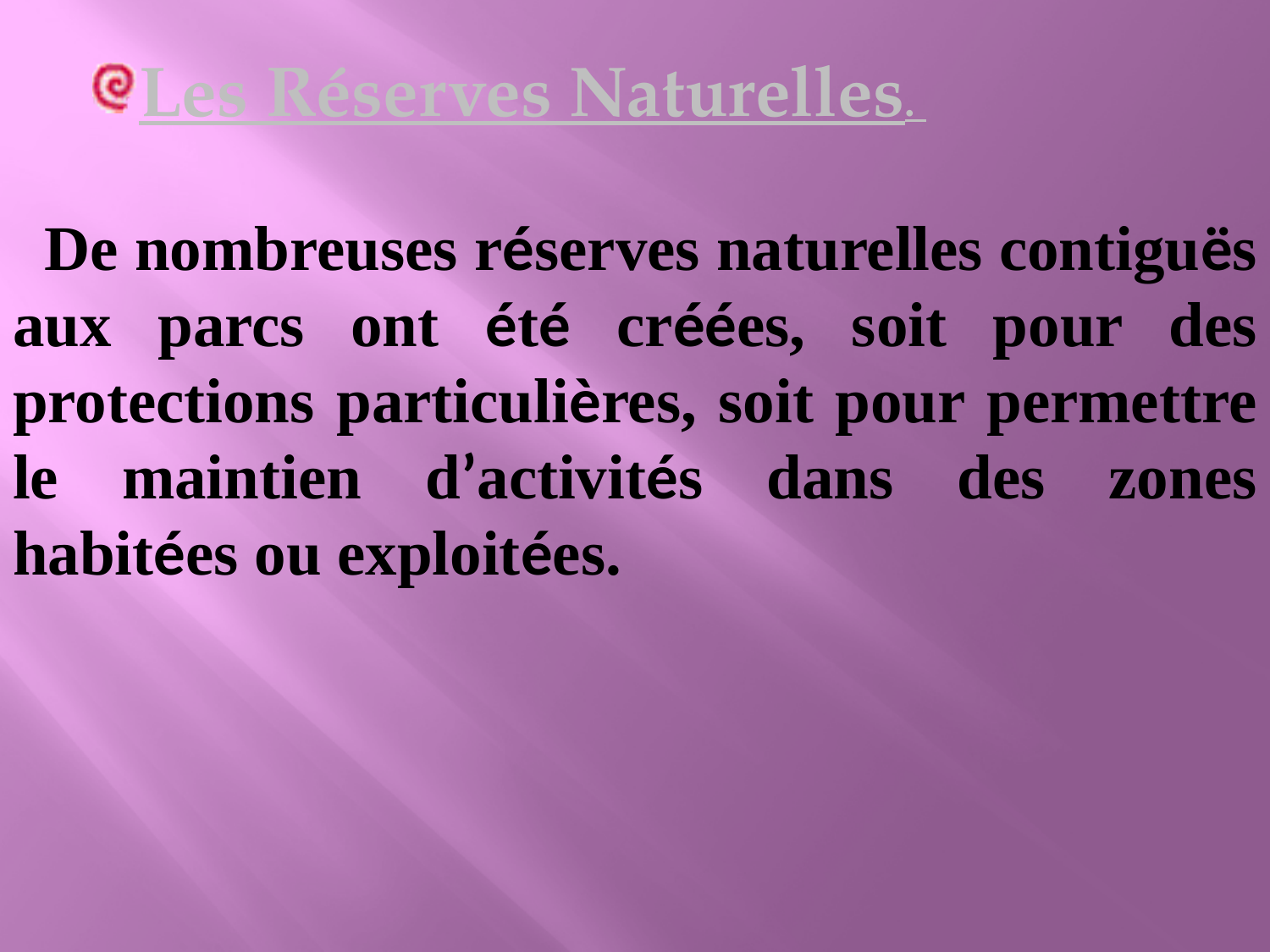

Les Réserves Naturelles.
De nombreuses réserves naturelles contiguës aux parcs ont été créées, soit pour des protections particulières, soit pour permettre le maintien d’activités dans des zones habitées ou exploitées.